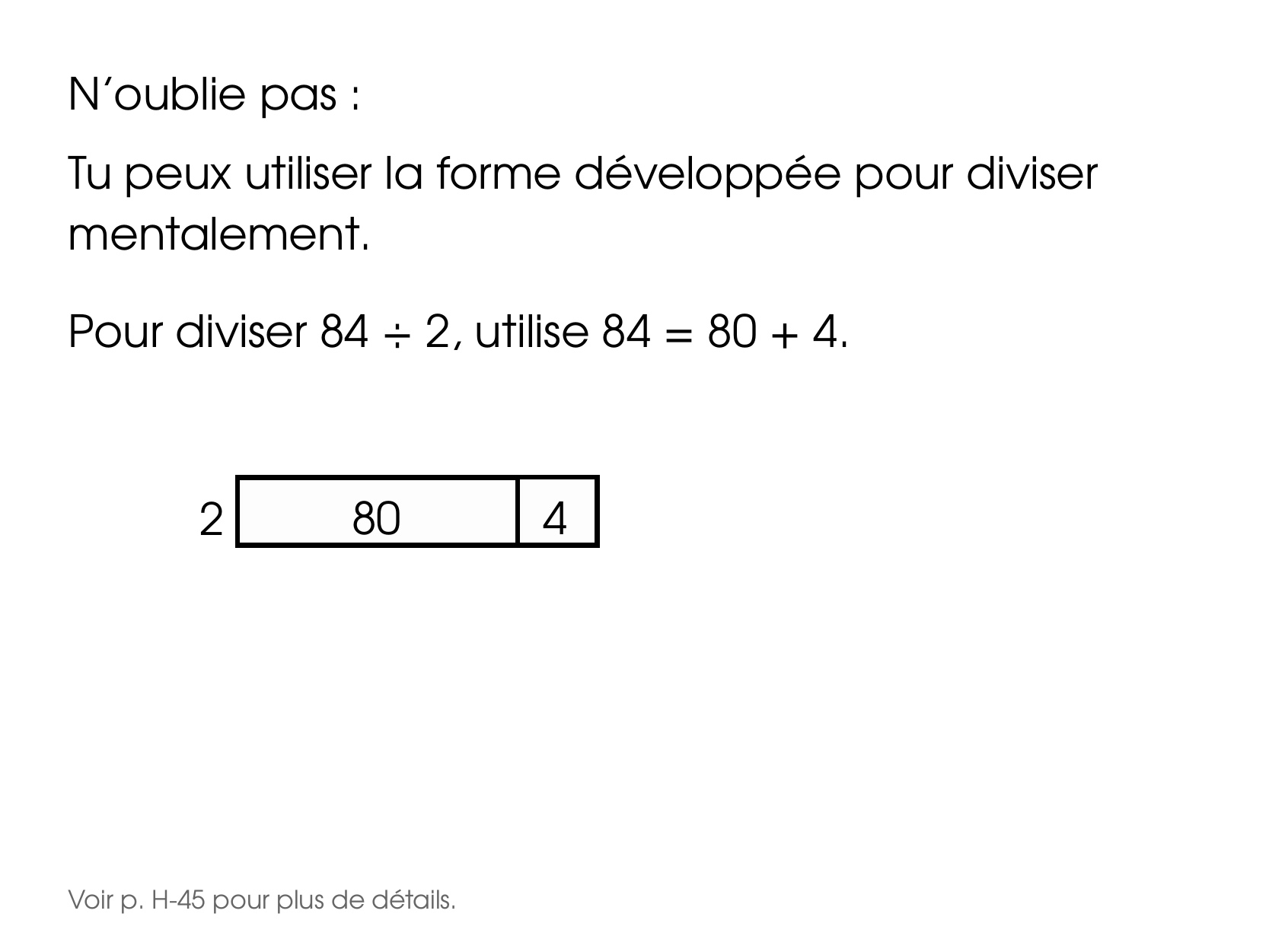

N’oublie pas :
Tu peux utiliser la forme développée pour diviser mentalement.
Pour diviser 84 ÷ 2, utilise 84 = 80 + 4.
80

4

2
Voir p. H-45 pour plus de détails.